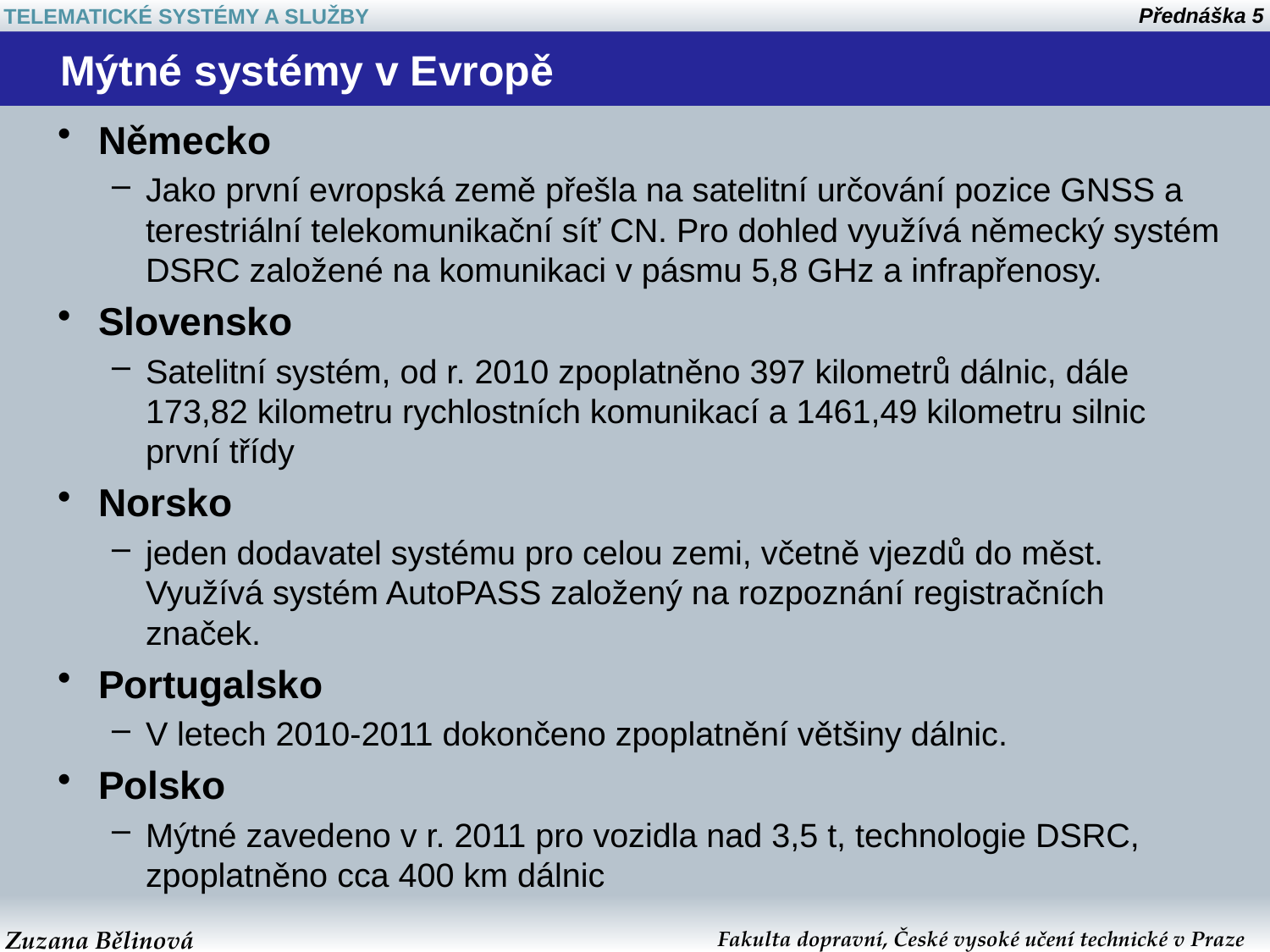

# Mýtné systémy v Evropě
Německo
Jako první evropská země přešla na satelitní určování pozice GNSS a terestriální telekomunikační síť CN. Pro dohled využívá německý systém DSRC založené na komunikaci v pásmu 5,8 GHz a infrapřenosy.
Slovensko
Satelitní systém, od r. 2010 zpoplatněno 397 kilometrů dálnic, dále 173,82 kilometru rychlostních komunikací a 1461,49 kilometru silnic první třídy
Norsko
jeden dodavatel systému pro celou zemi, včetně vjezdů do měst. Využívá systém AutoPASS založený na rozpoznání registračních značek.
Portugalsko
V letech 2010-2011 dokončeno zpoplatnění většiny dálnic.
Polsko
Mýtné zavedeno v r. 2011 pro vozidla nad 3,5 t, technologie DSRC, zpoplatněno cca 400 km dálnic